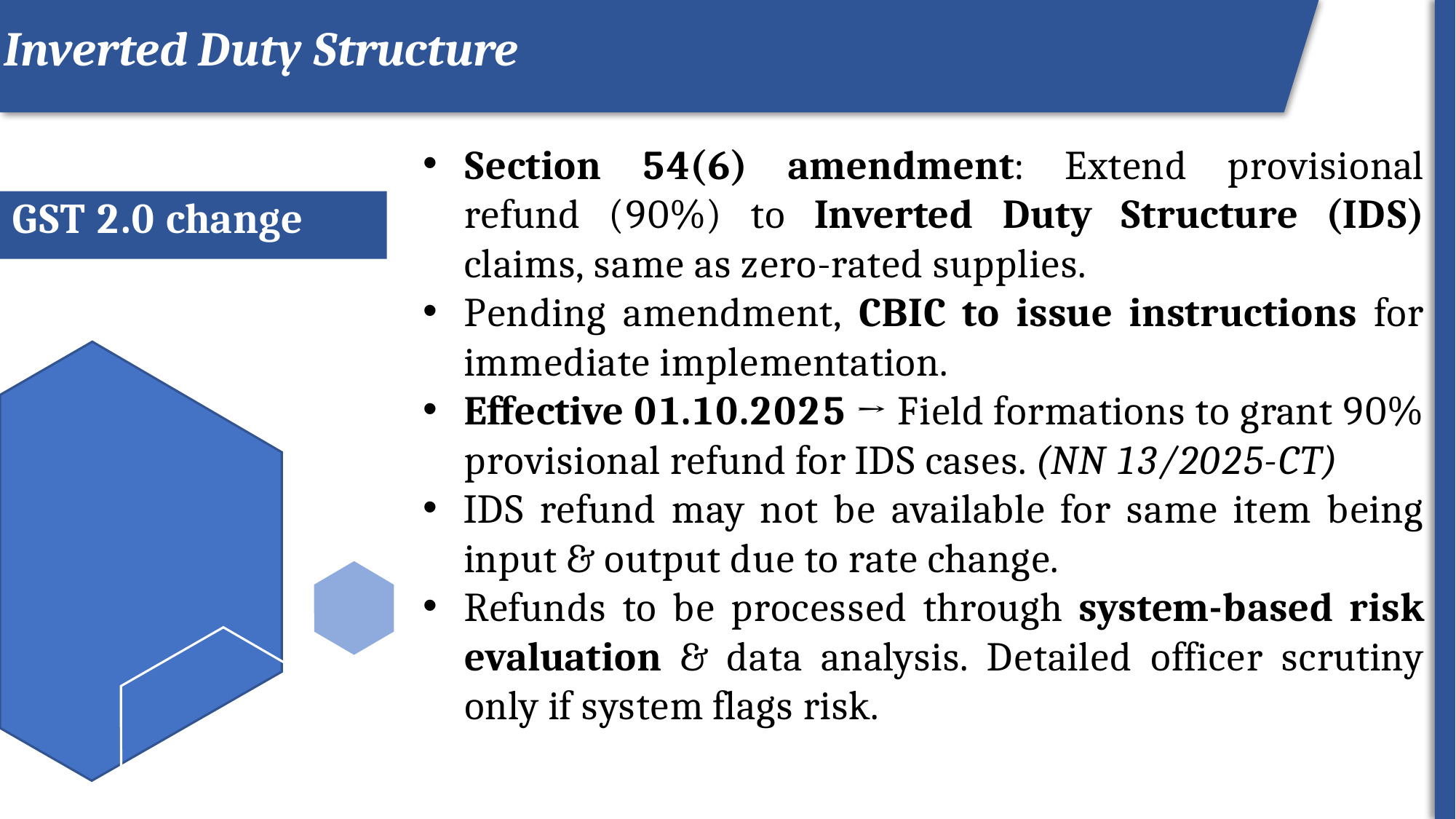

Inverted Duty Structure
ROI
Section 54(6) amendment: Extend provisional refund (90%) to Inverted Duty Structure (IDS) claims, same as zero-rated supplies.
Pending amendment, CBIC to issue instructions for immediate implementation.
Effective 01.10.2025 → Field formations to grant 90% provisional refund for IDS cases. (NN 13/2025-CT)
IDS refund may not be available for same item being input & output due to rate change.
Refunds to be processed through system-based risk evaluation & data analysis. Detailed officer scrutiny only if system flags risk.
# GST 2.0 change
50